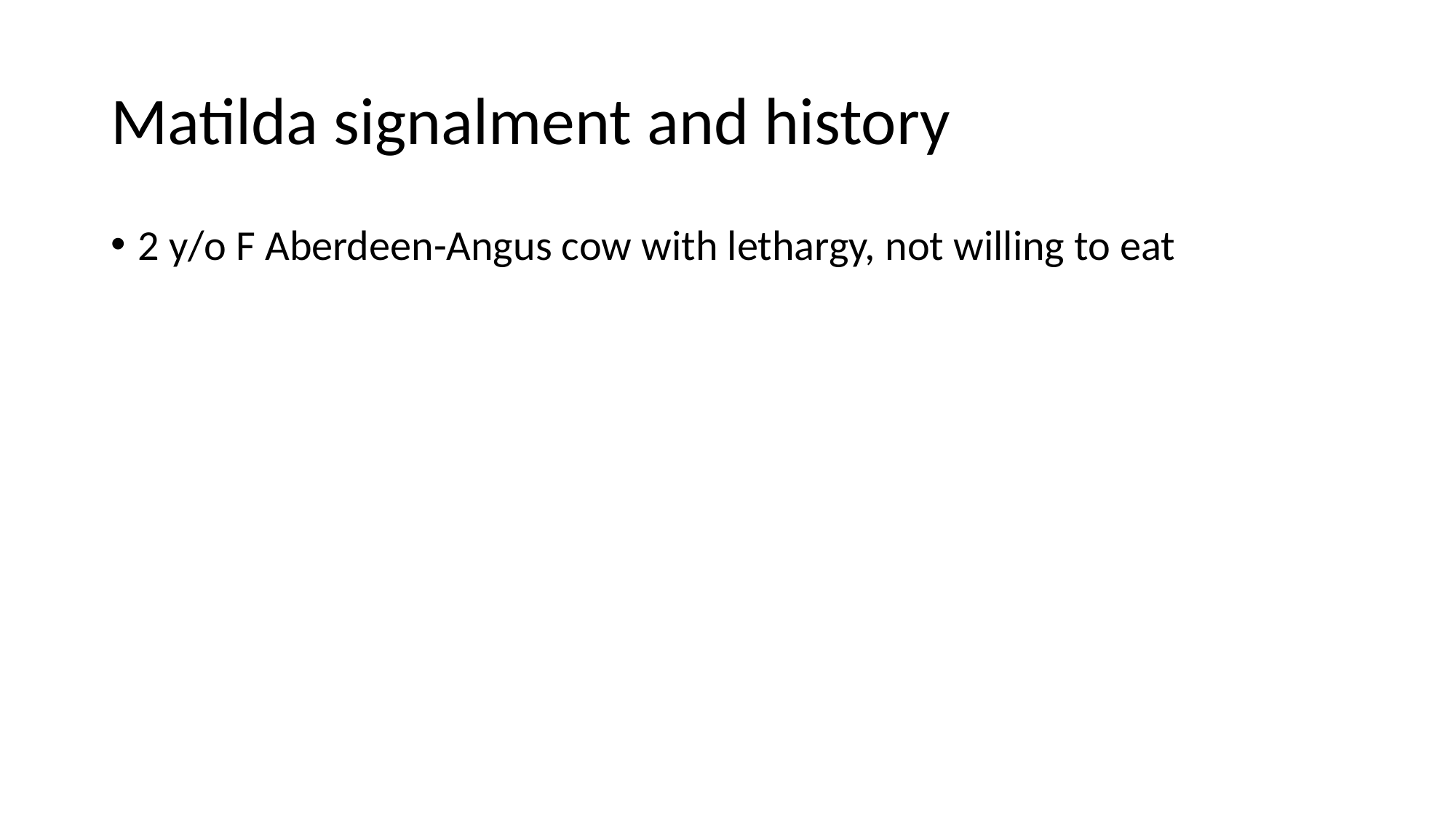

# Matilda signalment and history
2 y/o F Aberdeen-Angus cow with lethargy, not willing to eat